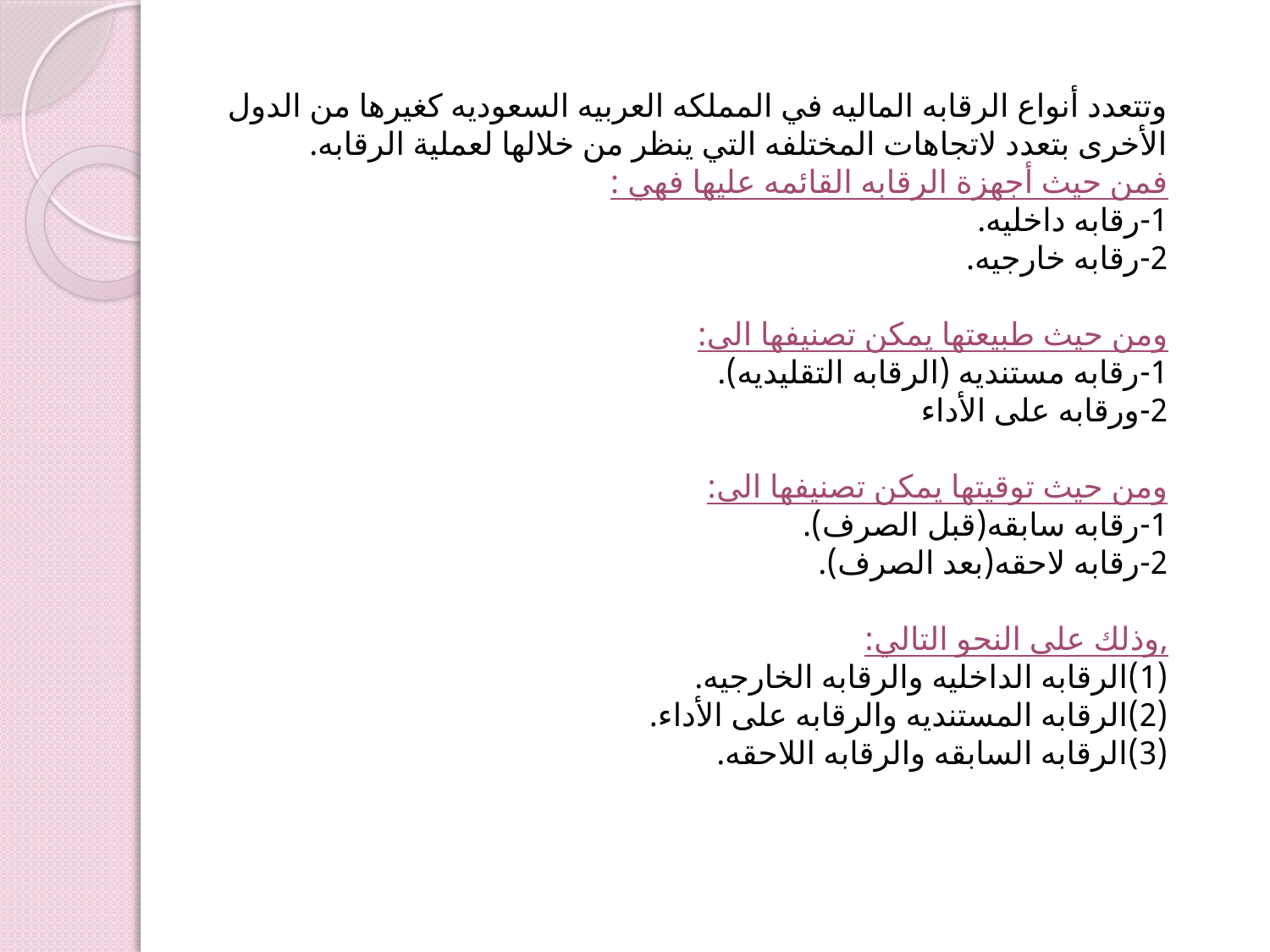

وتتعدد أنواع الرقابه الماليه في المملكه العربيه السعوديه كغيرها من الدول الأخرى بتعدد لاتجاهات المختلفه التي ينظر من خلالها لعملية الرقابه.
فمن حيث أجهزة الرقابه القائمه عليها فهي :
1-رقابه داخليه.
2-رقابه خارجيه.
ومن حيث طبيعتها يمكن تصنيفها الى:
1-رقابه مستنديه (الرقابه التقليديه).
2-ورقابه على الأداء
ومن حيث توقيتها يمكن تصنيفها الى:
1-رقابه سابقه(قبل الصرف).
2-رقابه لاحقه(بعد الصرف).
,وذلك على النحو التالي:
(1)الرقابه الداخليه والرقابه الخارجيه.
(2)الرقابه المستنديه والرقابه على الأداء.
(3)الرقابه السابقه والرقابه اللاحقه.